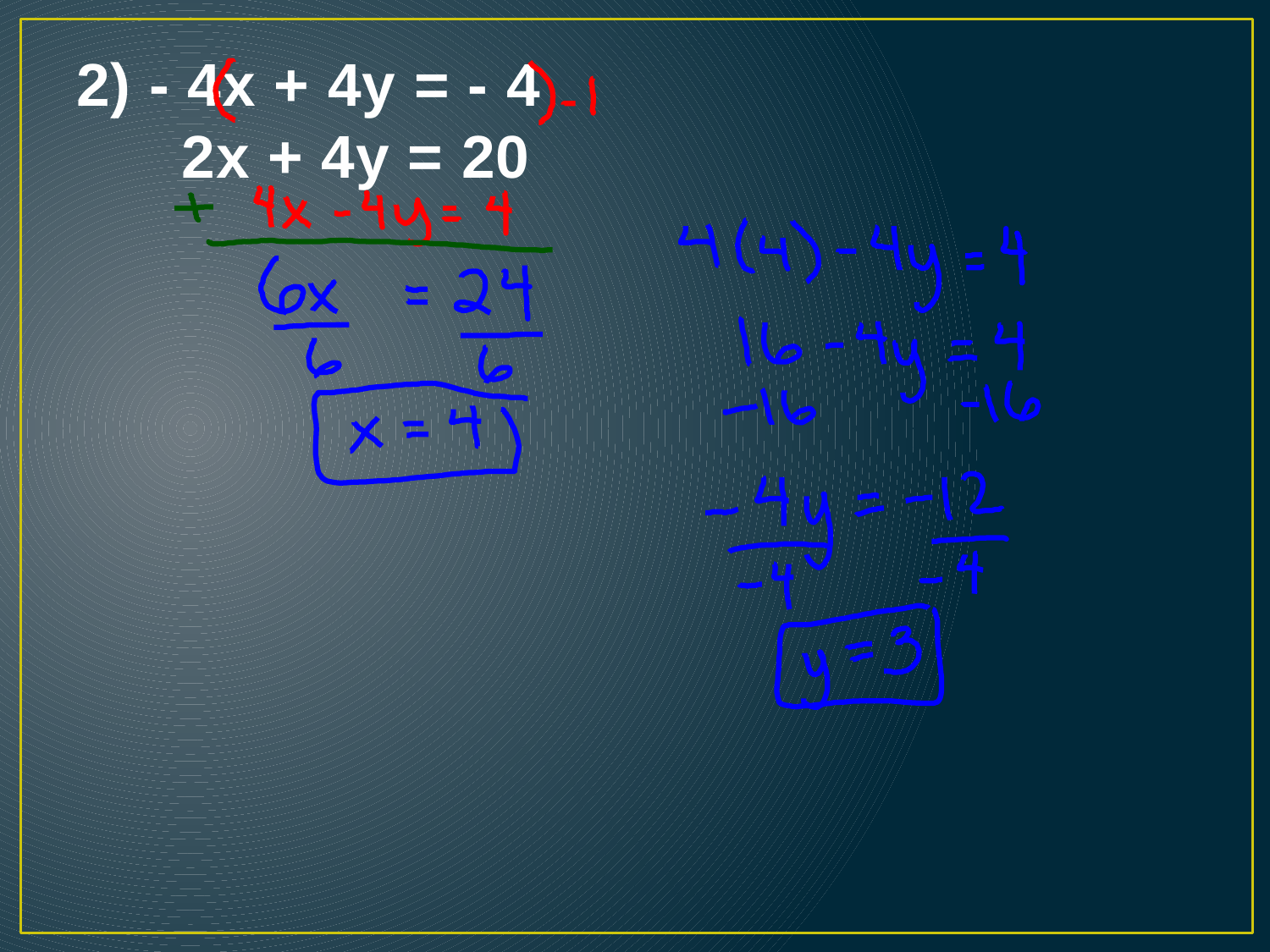

# 2) - 4x + 4y = - 4       2x + 4y = 20